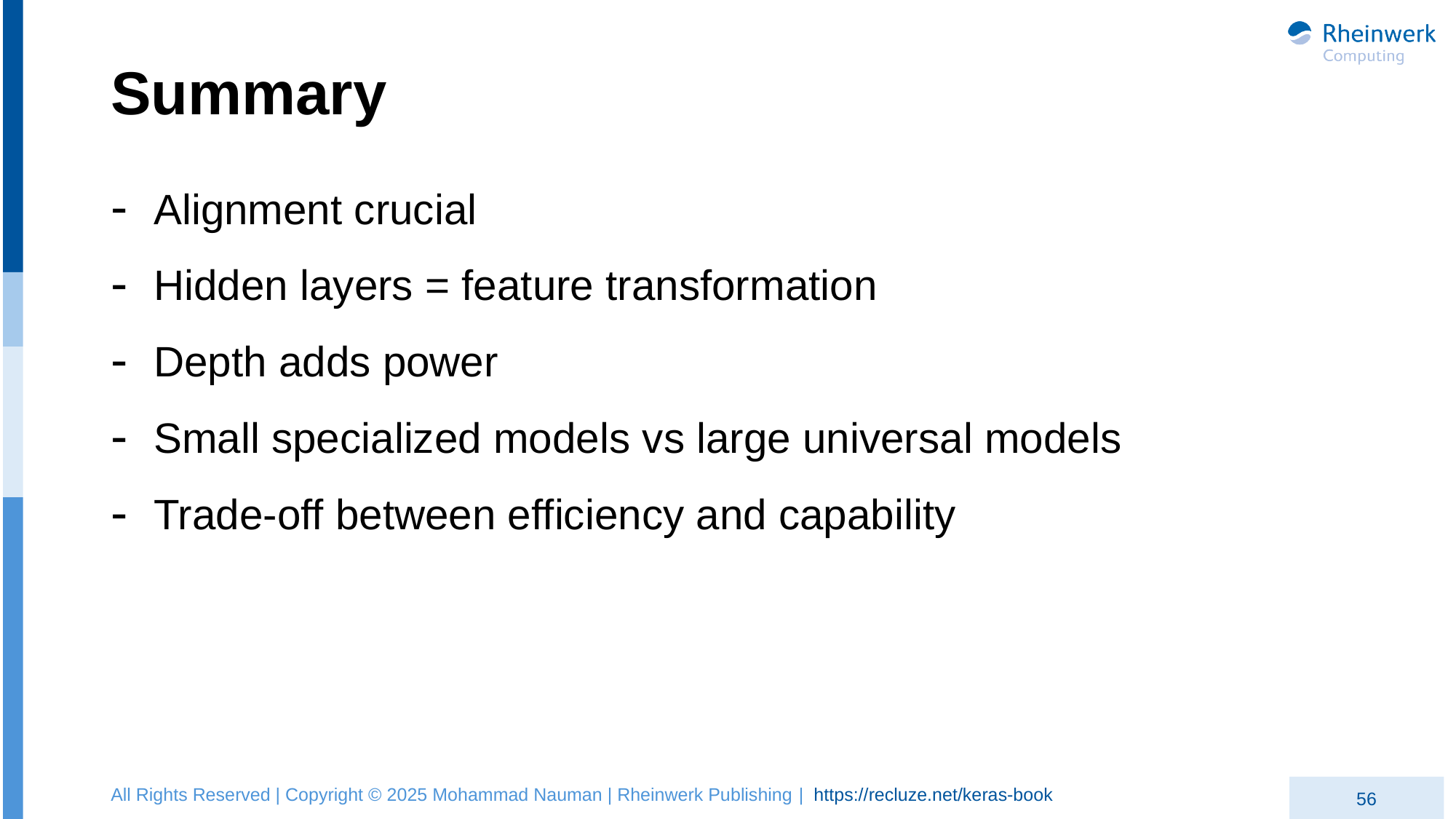

# Summary
Alignment crucial
Hidden layers = feature transformation
Depth adds power
Small specialized models vs large universal models
Trade-off between efficiency and capability